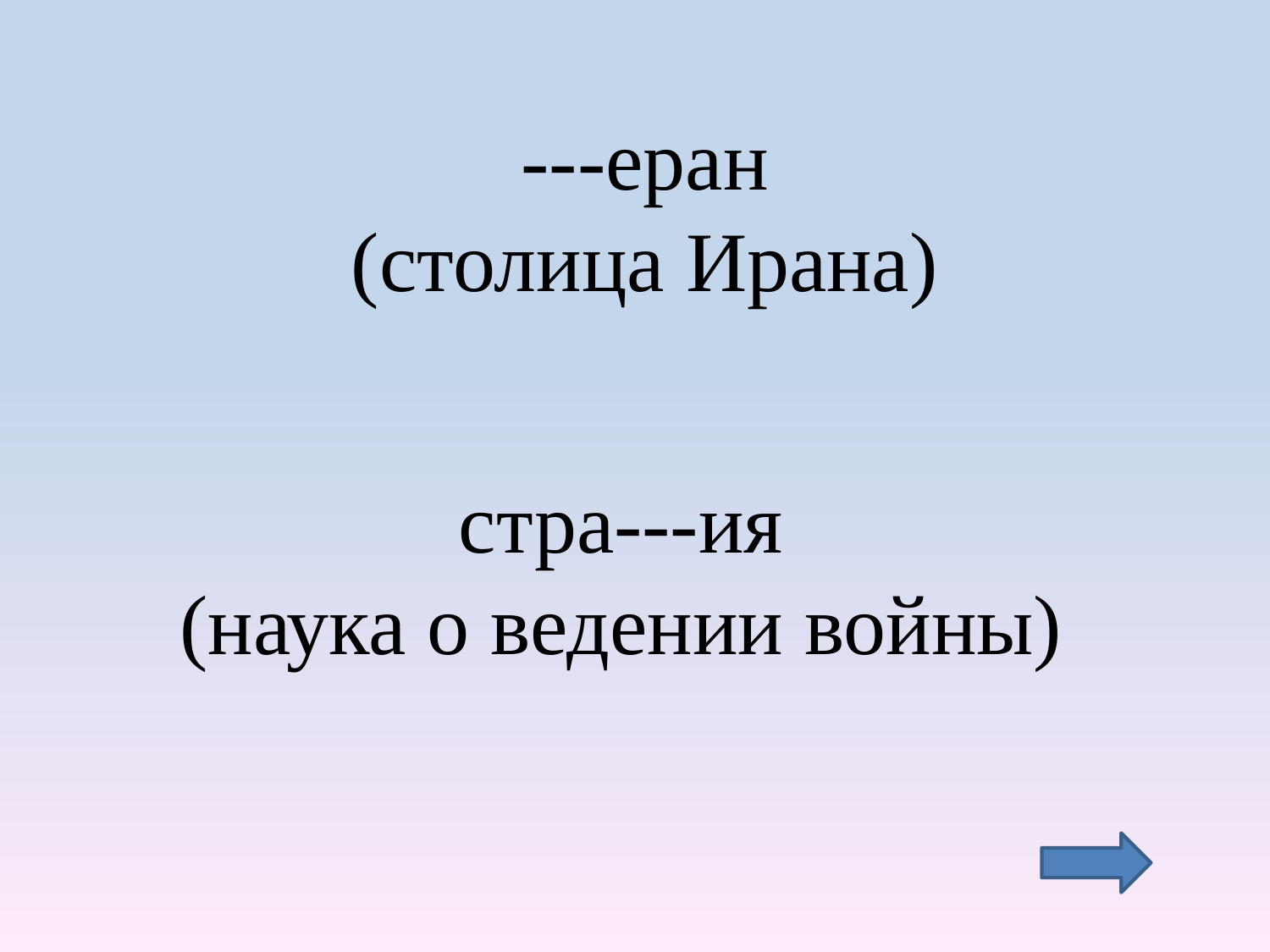

---еран
(столица Ирана)
# стра---ия (наука о ведении войны)